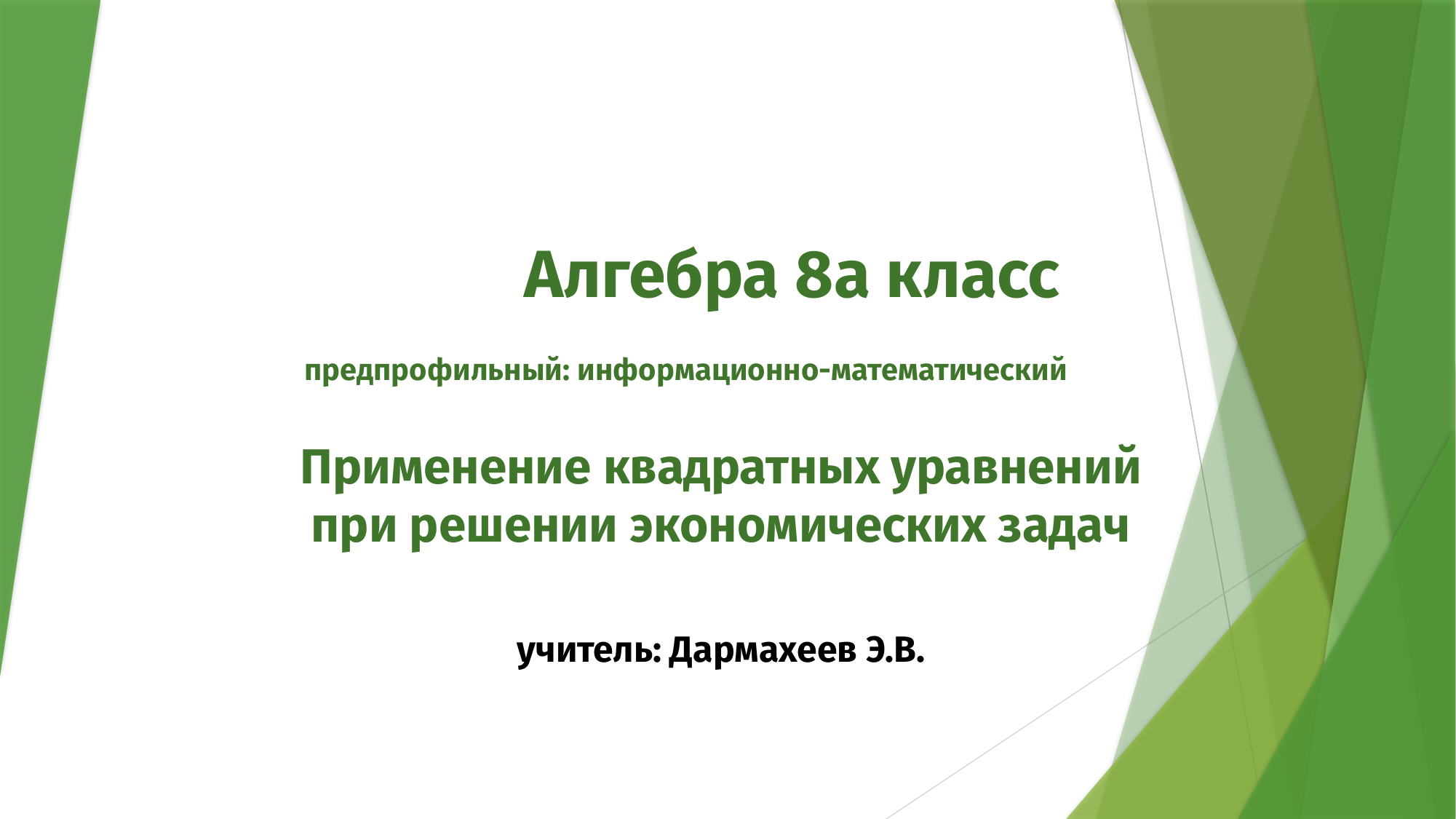

# Алгебра 8а класс предпрофильный: информационно-математический
Применение квадратных уравнений при решении экономических задач
учитель: Дармахеев Э.В.